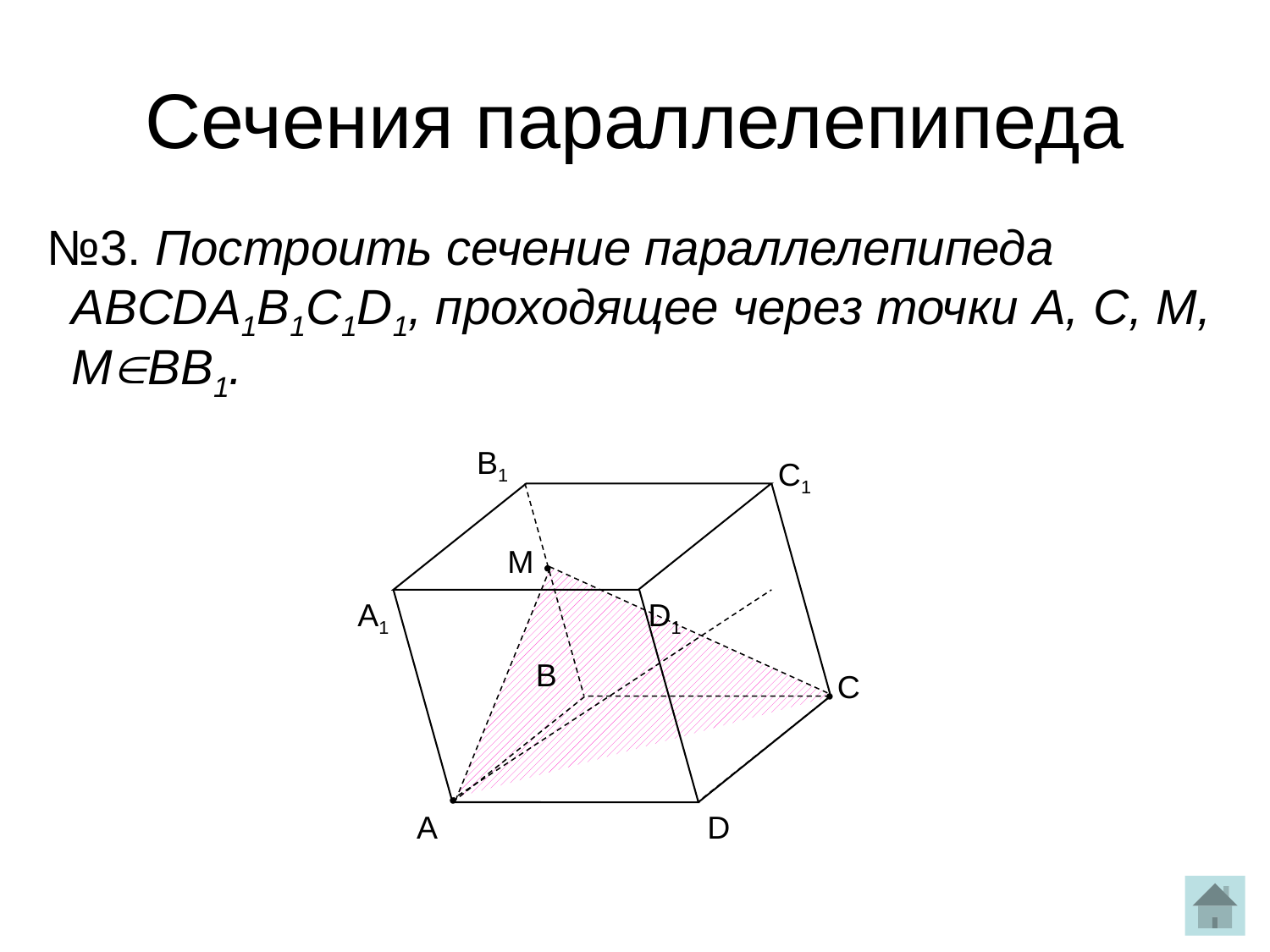

Сечения параллелепипеда
№3. Построить сечение параллелепипеда ABCDA1B1C1D1, проходящее через точки A, C, M, M∈BB1.
B1
С1

А1
D1

B
С

А
D

M